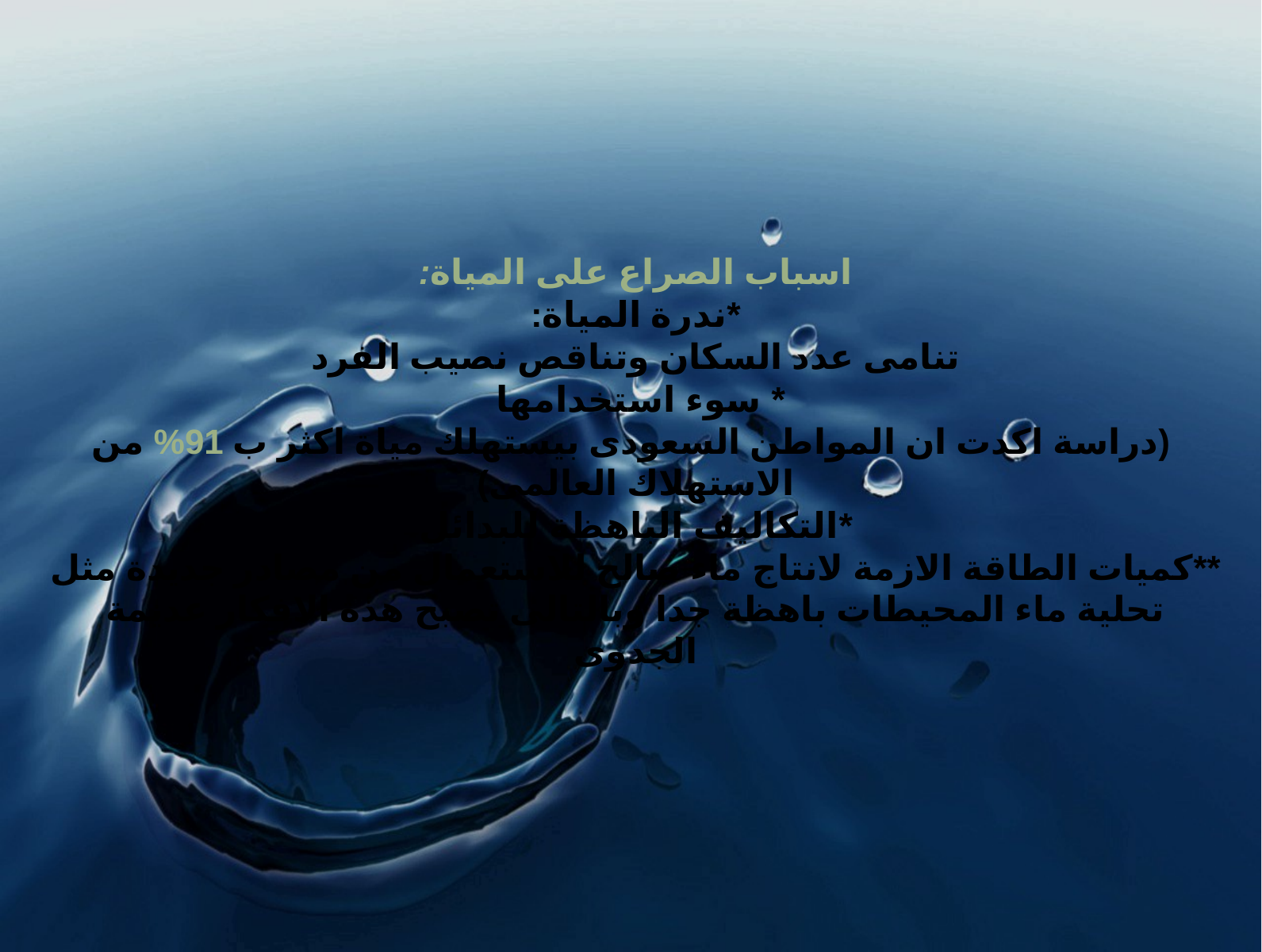

# اسباب الصراع على المياة: *ندرة المياة: تنامى عدد السكان وتناقص نصيب الفرد * سوء استخدامها (دراسة اكدت ان المواطن السعودى بيستهلك مياة اكثر ب 91% من الاستهلاك العالمى) *التكاليف الباهظة للبدائل **كميات الطاقة الازمة لانتاج ماء صالح للاستعمال من مصادر جديدة مثل تحلية ماء المحيطات باهظة جدا وبالتالى تصبح هذة الافكار عديمة الجدوى